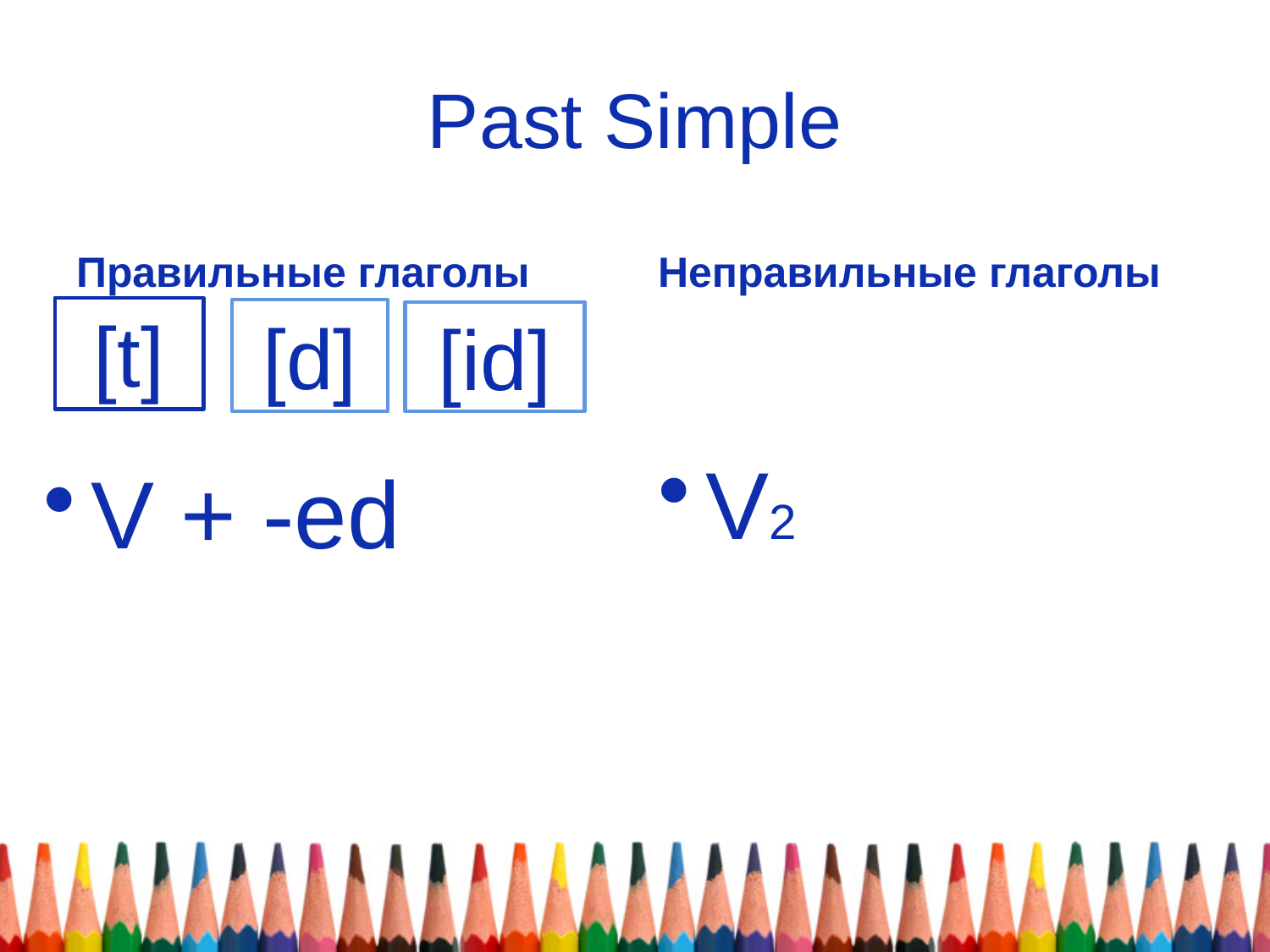

# Past Simple
Правильные глаголы
Неправильные глаголы
[t]
[d]
[id]
V2
V + -ed